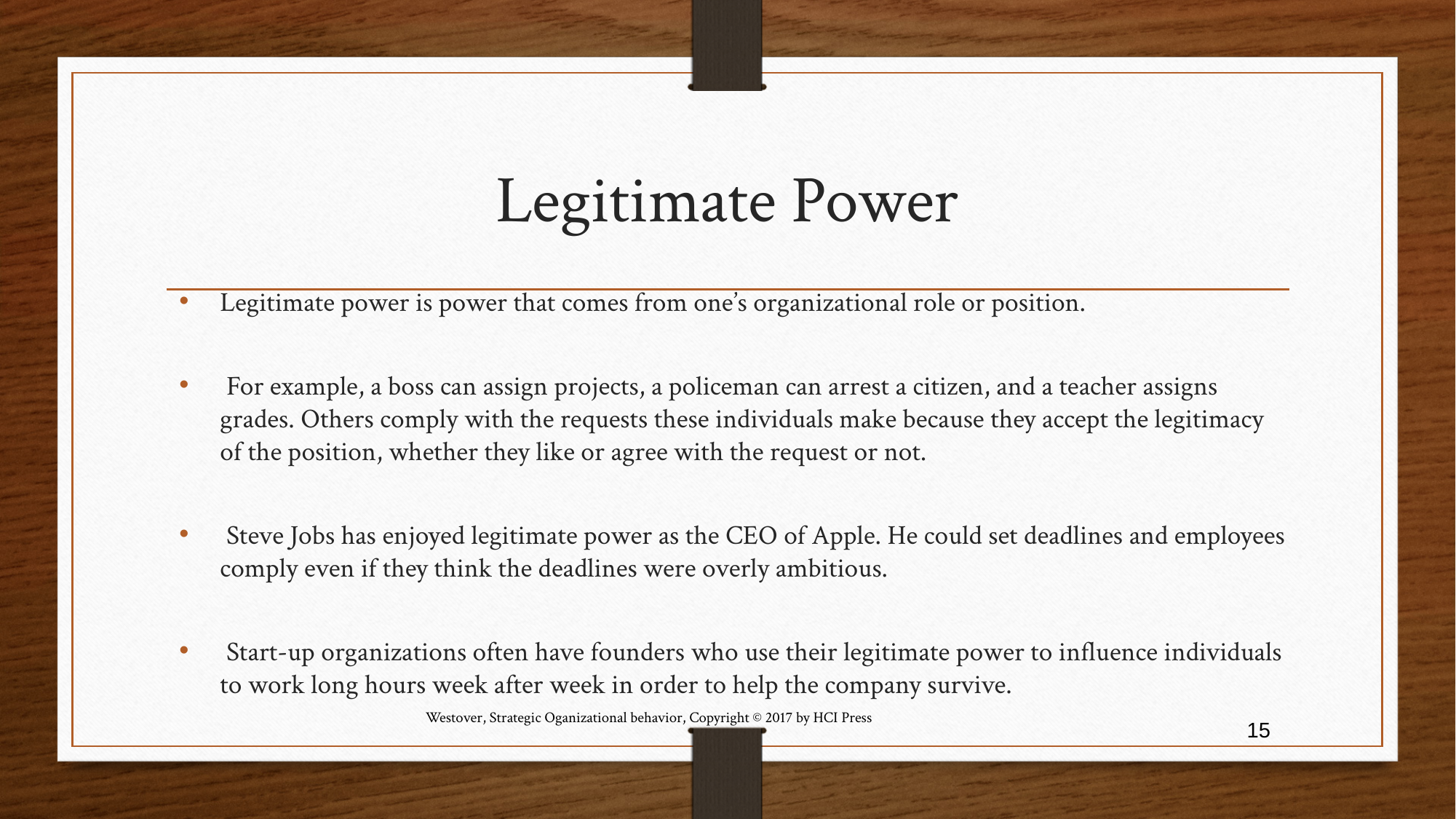

# Legitimate Power
Legitimate power is power that comes from one’s organizational role or position.

 For example, a boss can assign projects, a policeman can arrest a citizen, and a teacher assigns grades. Others comply with the requests these individuals make because they accept the legitimacy of the position, whether they like or agree with the request or not.

 Steve Jobs has enjoyed legitimate power as the CEO of Apple. He could set deadlines and employees comply even if they think the deadlines were overly ambitious.

 Start-up organizations often have founders who use their legitimate power to influence individuals to work long hours week after week in order to help the company survive.
Westover, Strategic Oganizational behavior, Copyright © 2017 by HCI Press
15